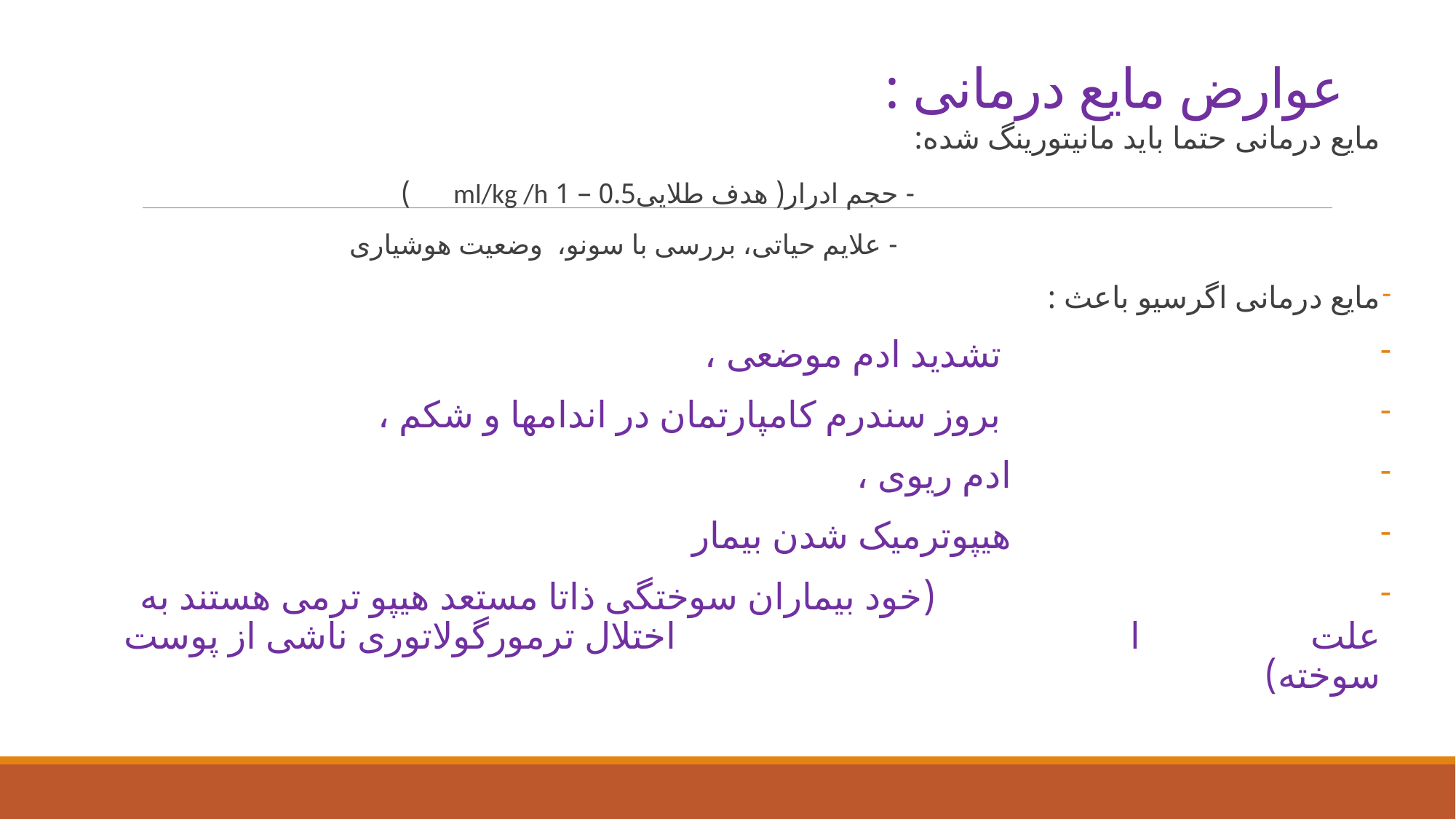

# عوارض مایع درمانی :
مایع درمانی حتما باید مانیتورینگ شده:
                                                                 - حجم ادرار( هدف طلایی0.5 – 1 ml/kg /h      )
                                                                    - علایم حیاتی، بررسی با سونو،  وضعیت هوشیاری
مایع درمانی اگرسیو باعث :
                                        تشدید ادم موضعی ،
                                        بروز سندرم کامپارتمان در اندامها و شکم ،
                                       ادم ریوی ،
                                       هیپوترمیک شدن بیمار
                                               (خود بیماران سوختگی ذاتا مستعد هیپو ترمی هستند به علت                  ا                                                اختلال ترمورگولاتوری ناشی از پوست سوخته)